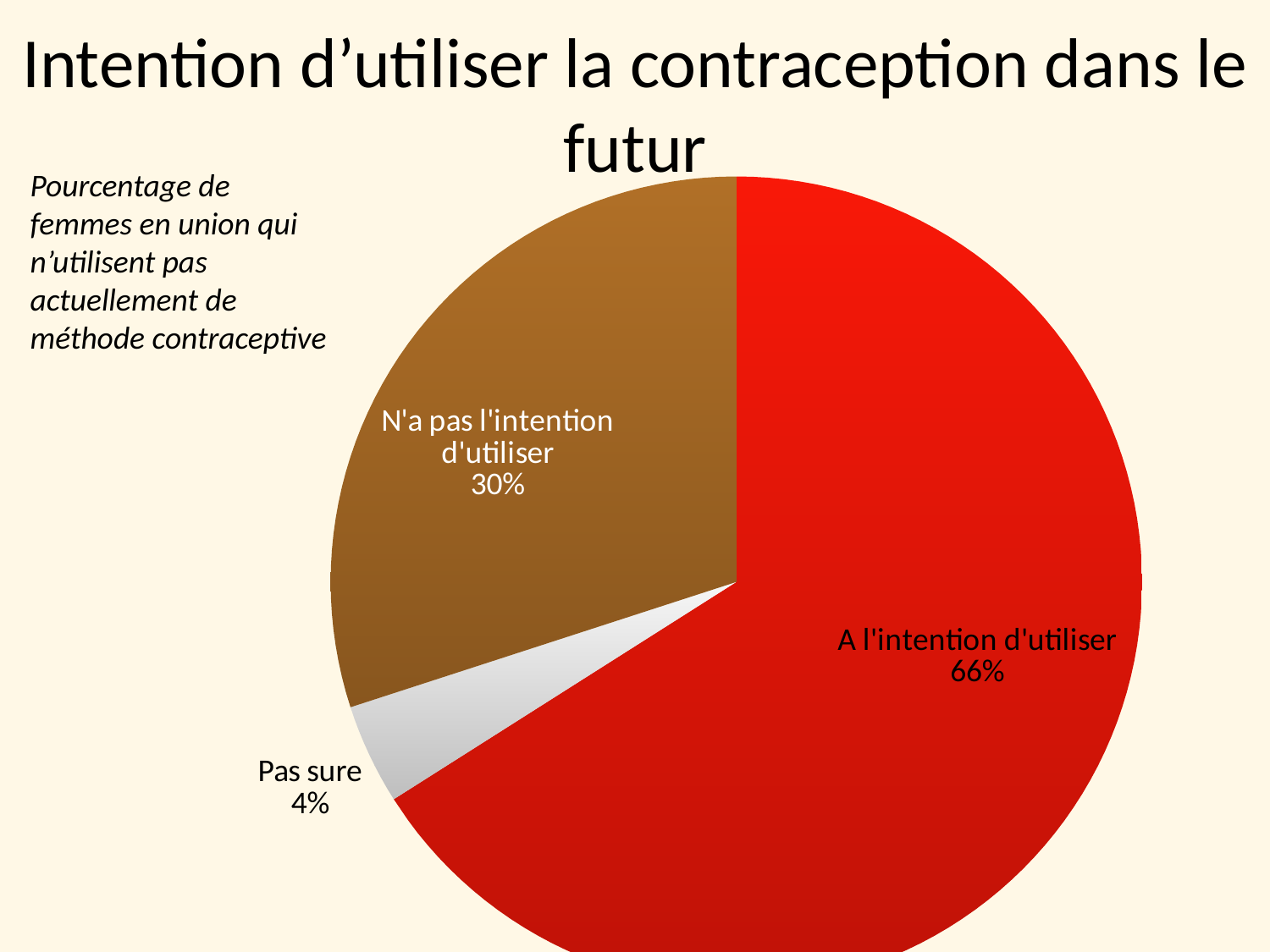

# Intention d’utiliser la contraception dans le futur

### Chart

| Category | Sales |
|---|---|
| A l'intention d'utiliser | 66.0 |
| Pas sure | 4.0 |
| N'a pas l'intention d'utiliser | 30.0 |
Pourcentage de femmes en union qui n’utilisent pas actuellement de méthode contraceptive